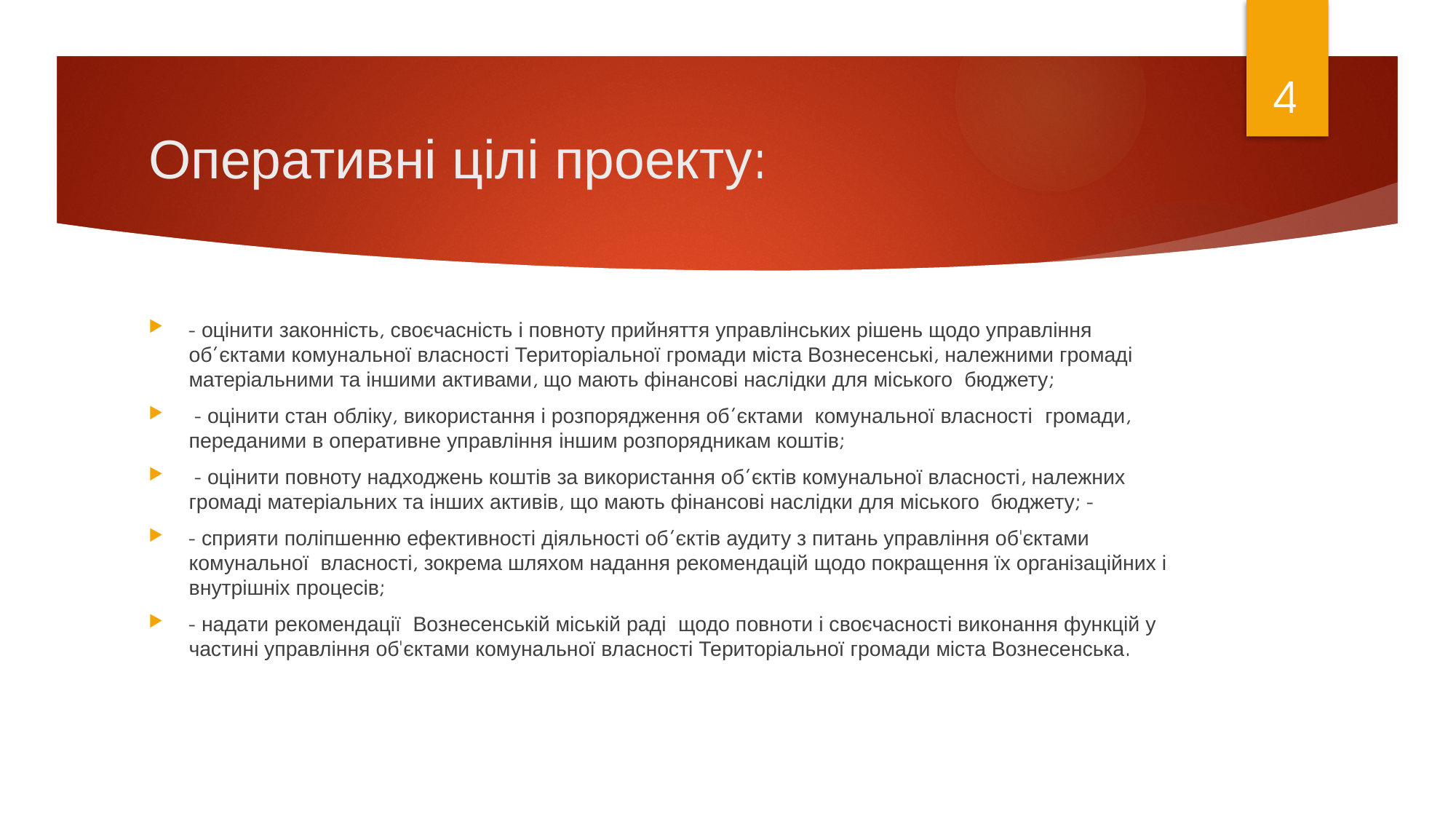

4
# Оперативні цілі проекту:
- оцінити законність, своєчасність і повноту прийняття управлінських рішень щодо управління об’єктами комунальної власності Територіальної громади міста Вознесенські, належними громаді матеріальними та іншими активами, що мають фінансові наслідки для міського  бюджету;
 - оцінити стан обліку, використання і розпорядження об’єктами  комунальної власності  громади, переданими в оперативне управління іншим розпорядникам коштів;
 - оцінити повноту надходжень коштів за використання об’єктів комунальної власності, належних громаді матеріальних та інших активів, що мають фінансові наслідки для міського  бюджету; -
- сприяти поліпшенню ефективності діяльності об’єктів аудиту з питань управління об'єктами комунальної  власності, зокрема шляхом надання рекомендацій щодо покращення їх організаційних і внутрішніх процесів;
- надати рекомендації  Вознесенській міській раді  щодо повноти і своєчасності виконання функцій у частині управління об'єктами комунальної власності Територіальної громади міста Вознесенська.